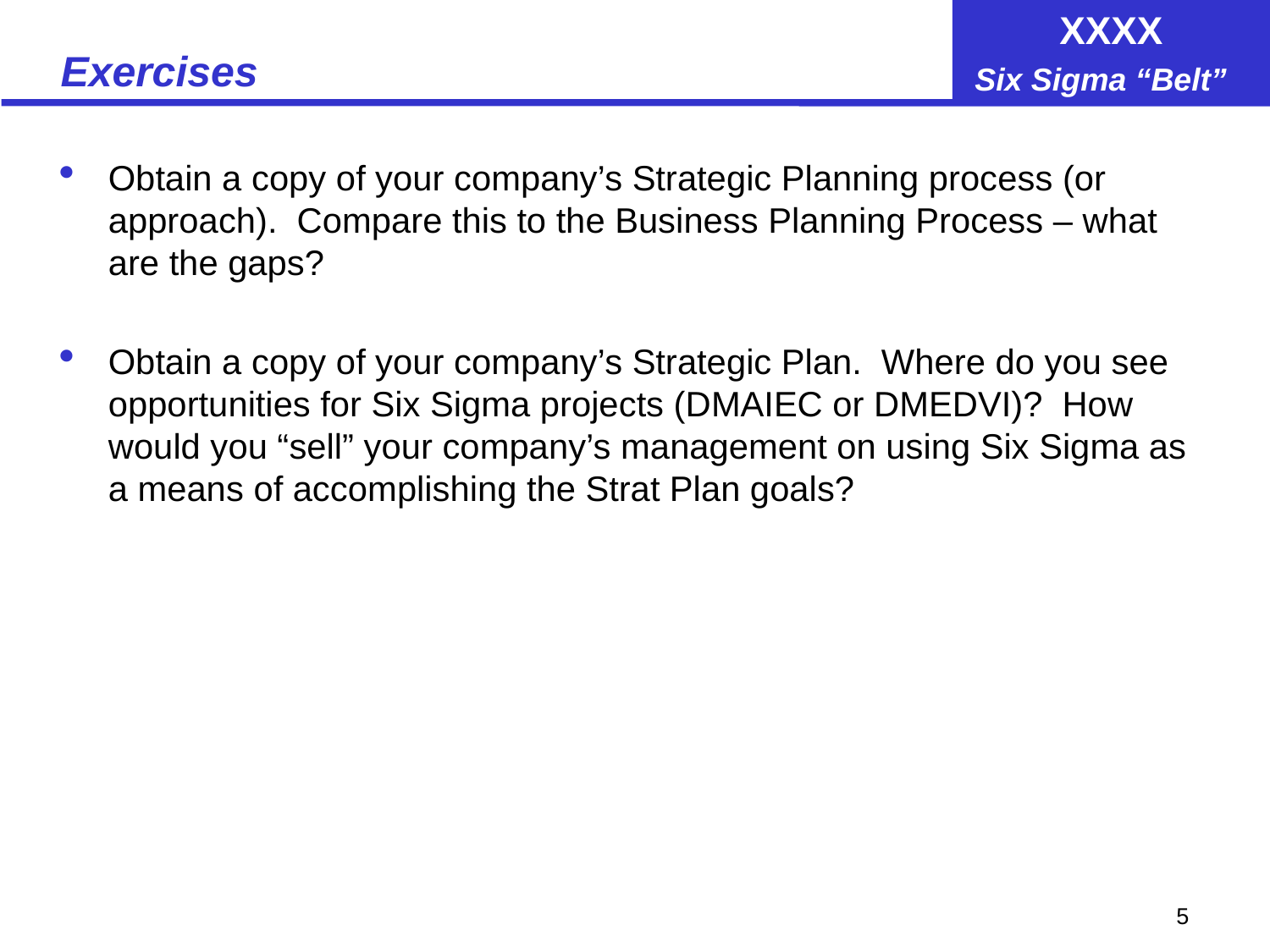

# Exercises
Obtain a copy of your company’s Strategic Planning process (or approach).  Compare this to the Business Planning Process – what are the gaps?

Obtain a copy of your company’s Strategic Plan.  Where do you see opportunities for Six Sigma projects (DMAIEC or DMEDVI)?  How would you “sell” your company’s management on using Six Sigma as a means of accomplishing the Strat Plan goals?